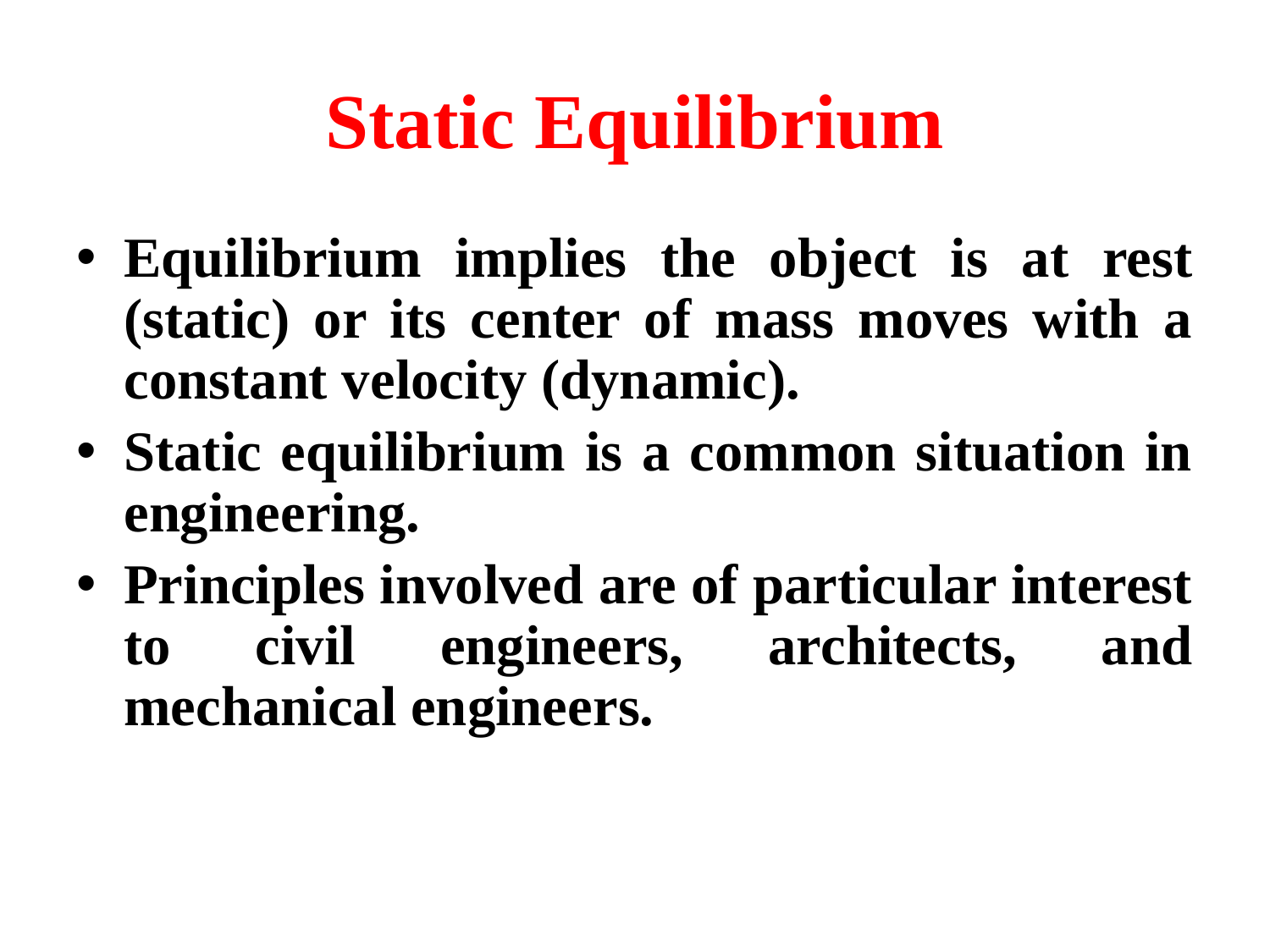

# Static Equilibrium
Equilibrium implies the object is at rest (static) or its center of mass moves with a constant velocity (dynamic).
Static equilibrium is a common situation in engineering.
Principles involved are of particular interest to civil engineers, architects, and mechanical engineers.